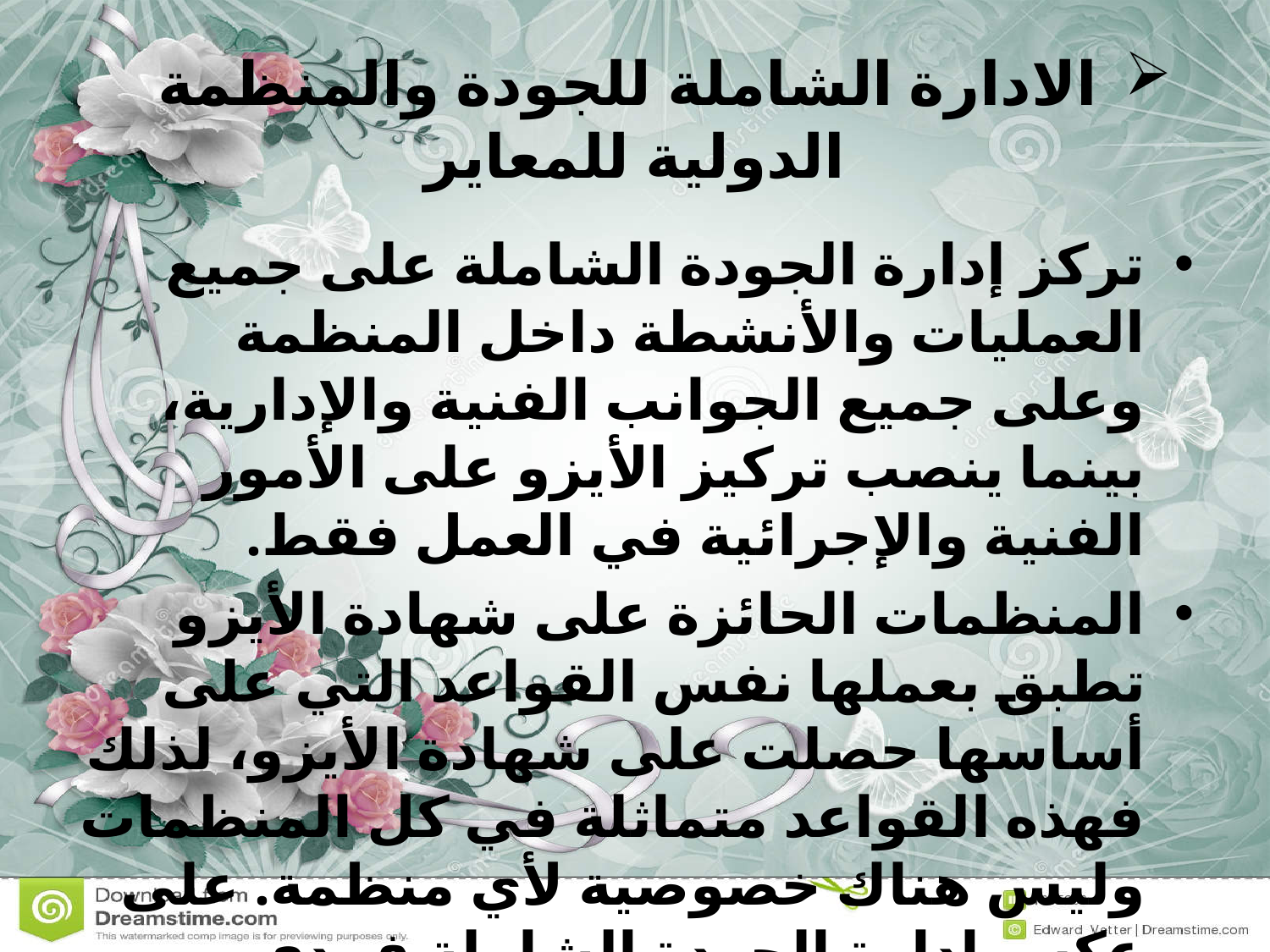

# الادارة الشاملة للجودة والمنظمة الدولية للمعاير
تركز إدارة الجودة الشاملة على جميع العمليات والأنشطة داخل المنظمة وعلى جميع الجوانب الفنية والإدارية، بينما ينصب تركيز الأيزو على الأمور الفنية والإجرائية في العمل فقط.
المنظمات الحائزة على شهادة الأيزو تطبق بعملها نفس القواعد التي على أساسها حصلت على شهادة الأيزو، لذلك فهذه القواعد متماثلة في كل المنظمات وليس هناك خصوصية لأي منظمة. على عكس إدارة الجودة الشاملة فمدى التطبيق لأي بعد من أبعادها يختلف من منظمة لأخرى